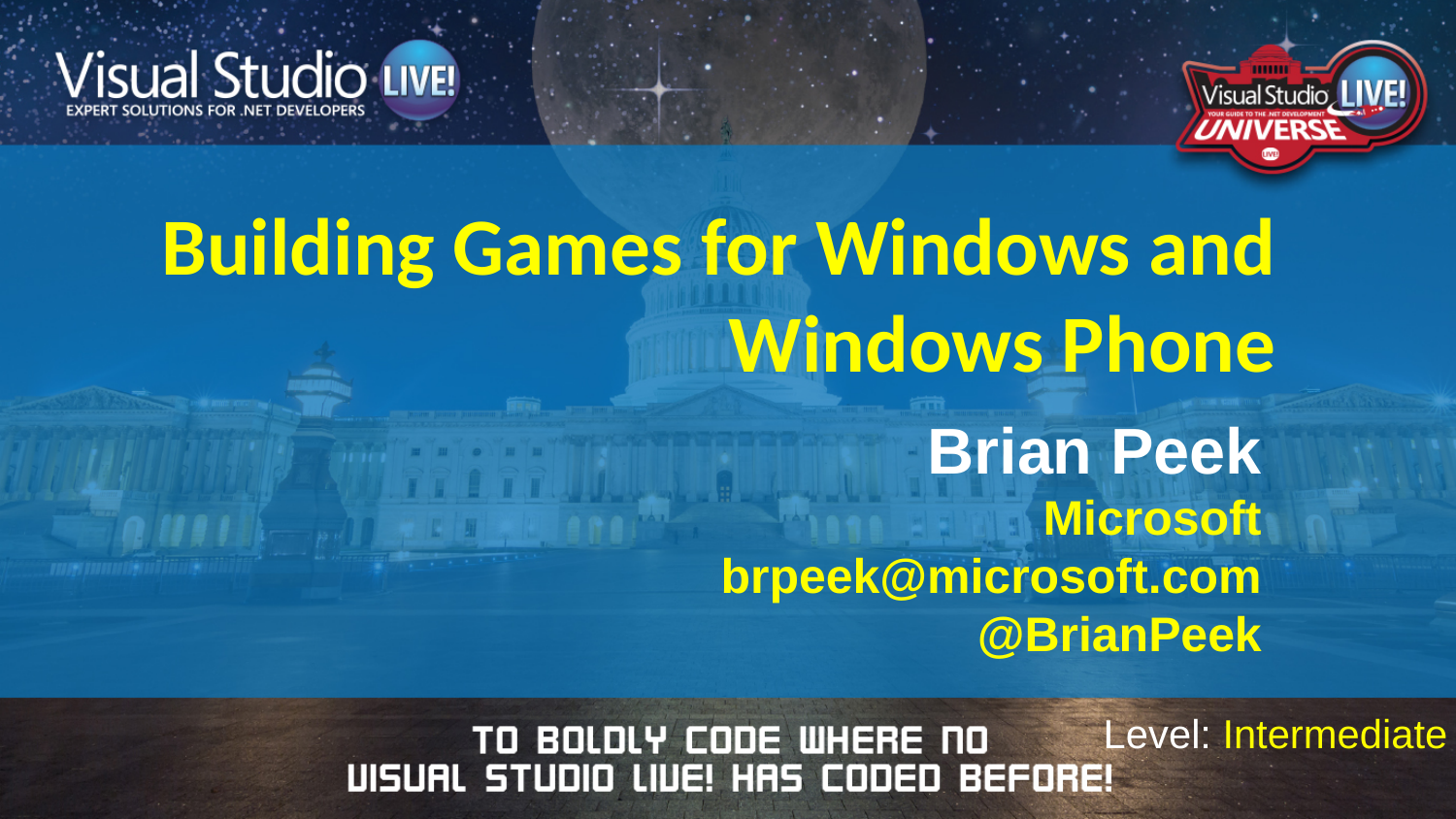

Building Games for Windows and Windows Phone
Brian Peek
Microsoft
brpeek@microsoft.com
@BrianPeek

Level: Intermediate